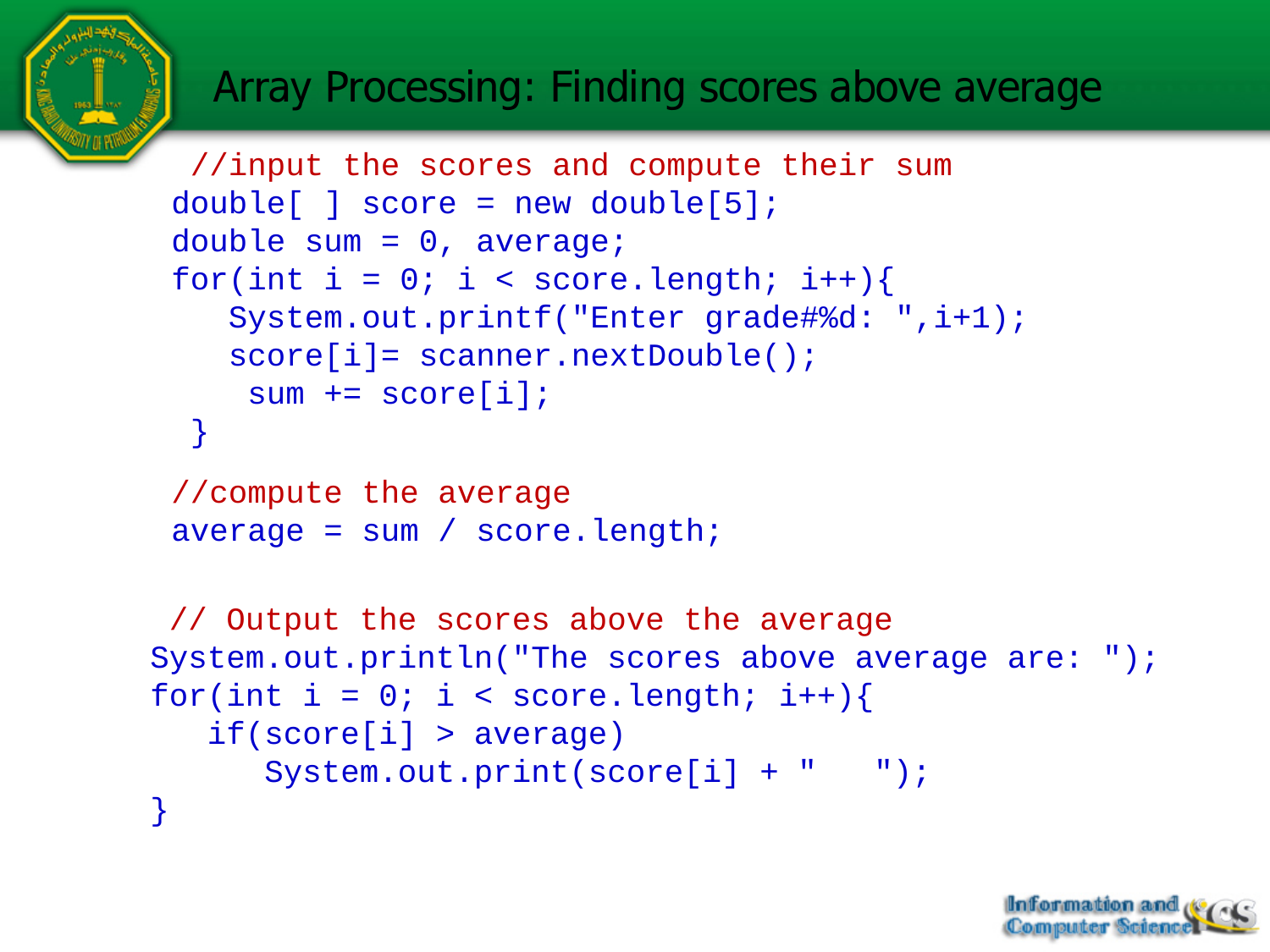

# Array Processing: Finding scores above average
 //input the scores and compute their sum
double[ ] score = new double[5];
double sum = 0, average;
for(int i = 0; i < score.length; i++){
   System.out.printf("Enter grade#%d: ",i+1);
   score[i]= scanner.nextDouble();
    sum += score[i];
 }

//compute the average
average = sum / score.length;
 // Output the scores above the average
System.out.println("The scores above average are: ");
for(int i = 0; i < score.length; i++){
   if(score[i] > average)
      System.out.print(score[i] + "   ");
}